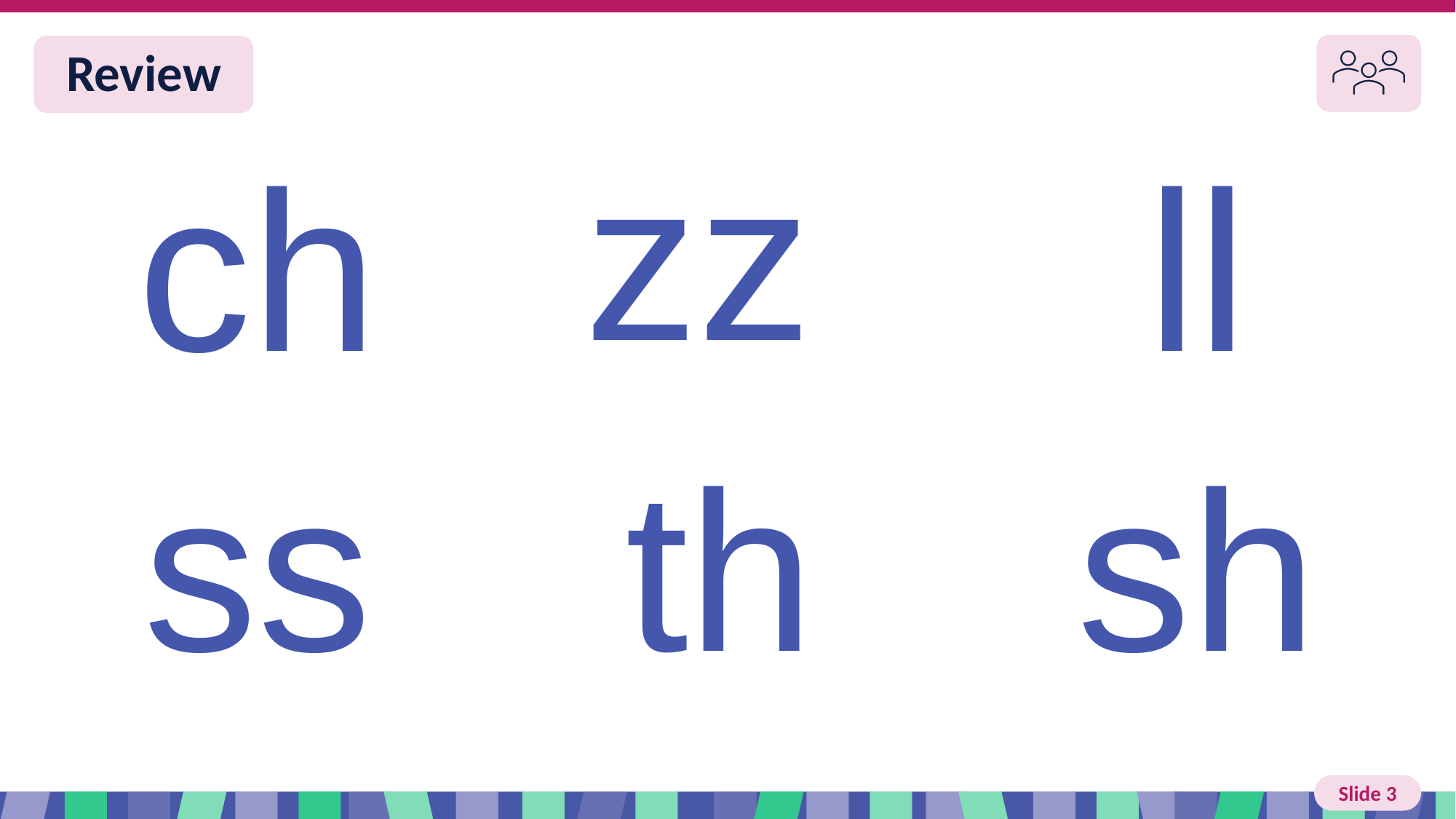

# Slide 3 Review
zz
ch
ll
sh
ss
th